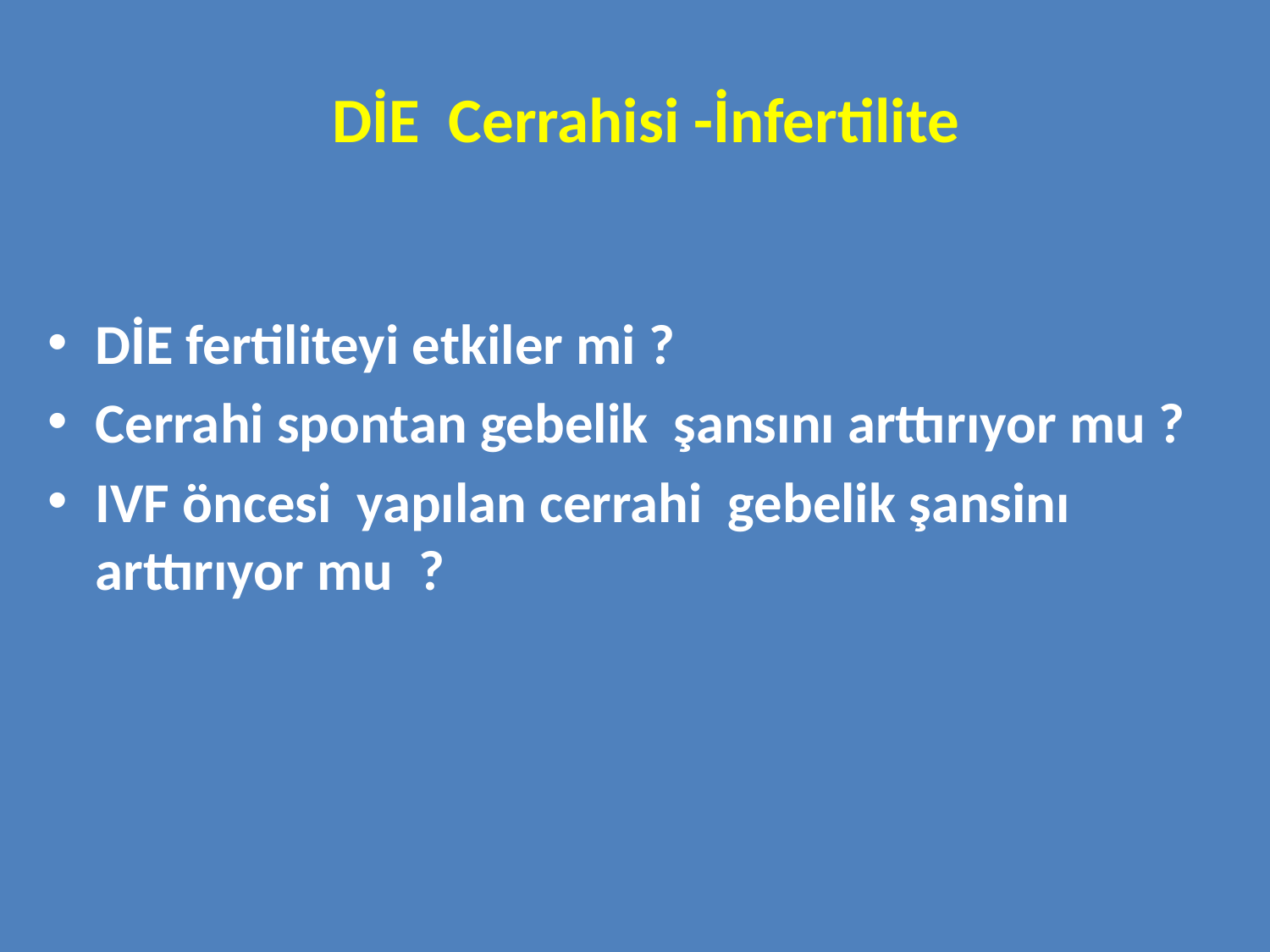

# DİE  Cerrahisi -İnfertilite

DİE fertiliteyi etkiler mi ?
Cerrahi spontan gebelik  şansını arttırıyor mu ?
IVF öncesi  yapılan cerrahi  gebelik şansinı arttırıyor mu  ?